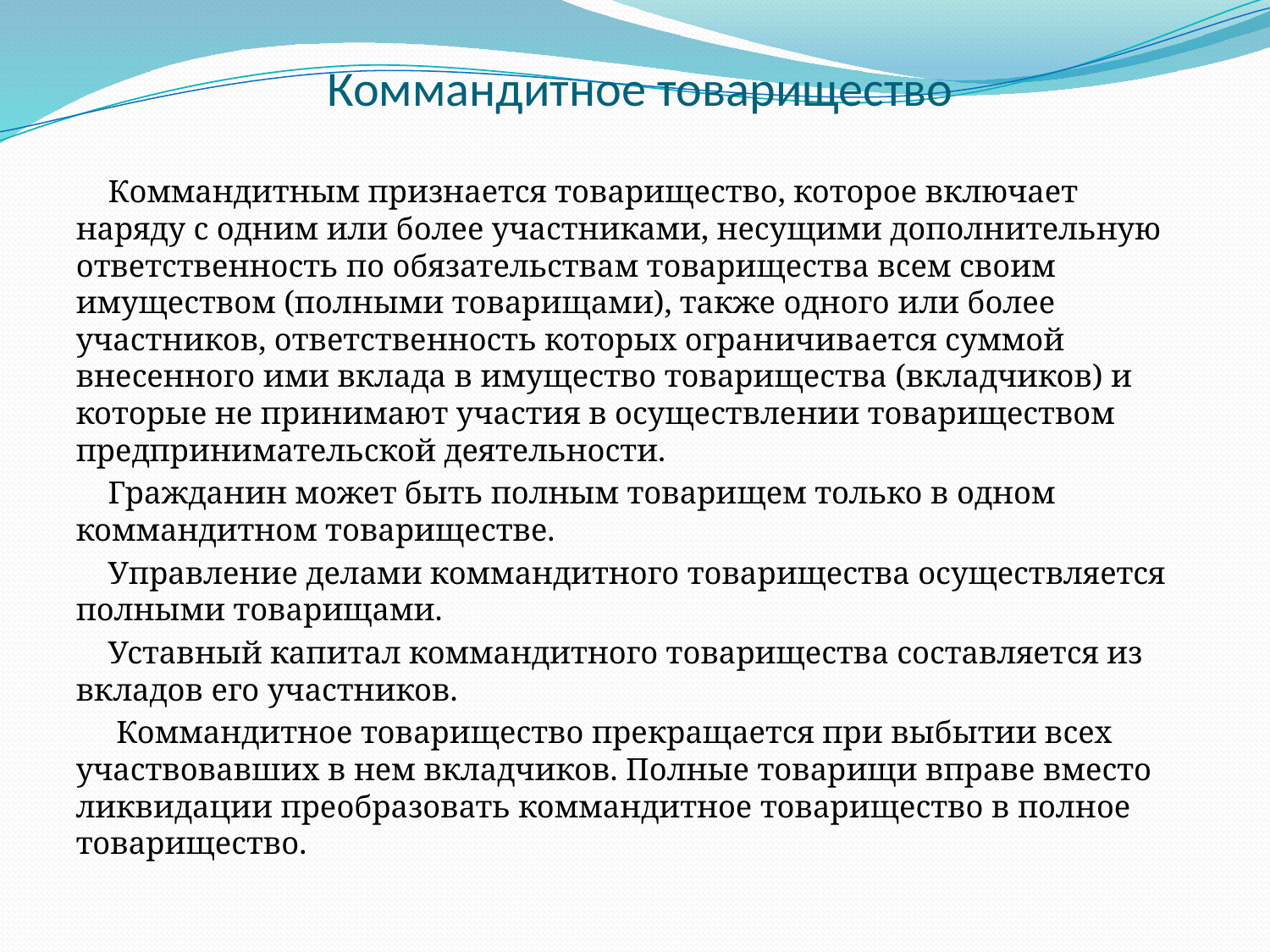

# Коммандитное товарищество
    Коммандитным признается товарищество, которое включает наряду с одним или более участниками, несущими дополнительную ответственность по обязательствам товарищества всем своим имуществом (полными товарищами), также одного или более участников, ответственность которых ограничивается суммой внесенного ими вклада в имущество товарищества (вкладчиков) и которые не принимают участия в осуществлении товариществом предпринимательской деятельности.
    Гражданин может быть полным товарищем только в одном коммандитном товариществе.
    Управление делами коммандитного товарищества осуществляется полными товарищами.
    Уставный капитал коммандитного товарищества составляется из вкладов его участников.
     Коммандитное товарищество прекращается при выбытии всех участвовавших в нем вкладчиков. Полные товарищи вправе вместо ликвидации преобразовать коммандитное товарищество в полное товарищество.